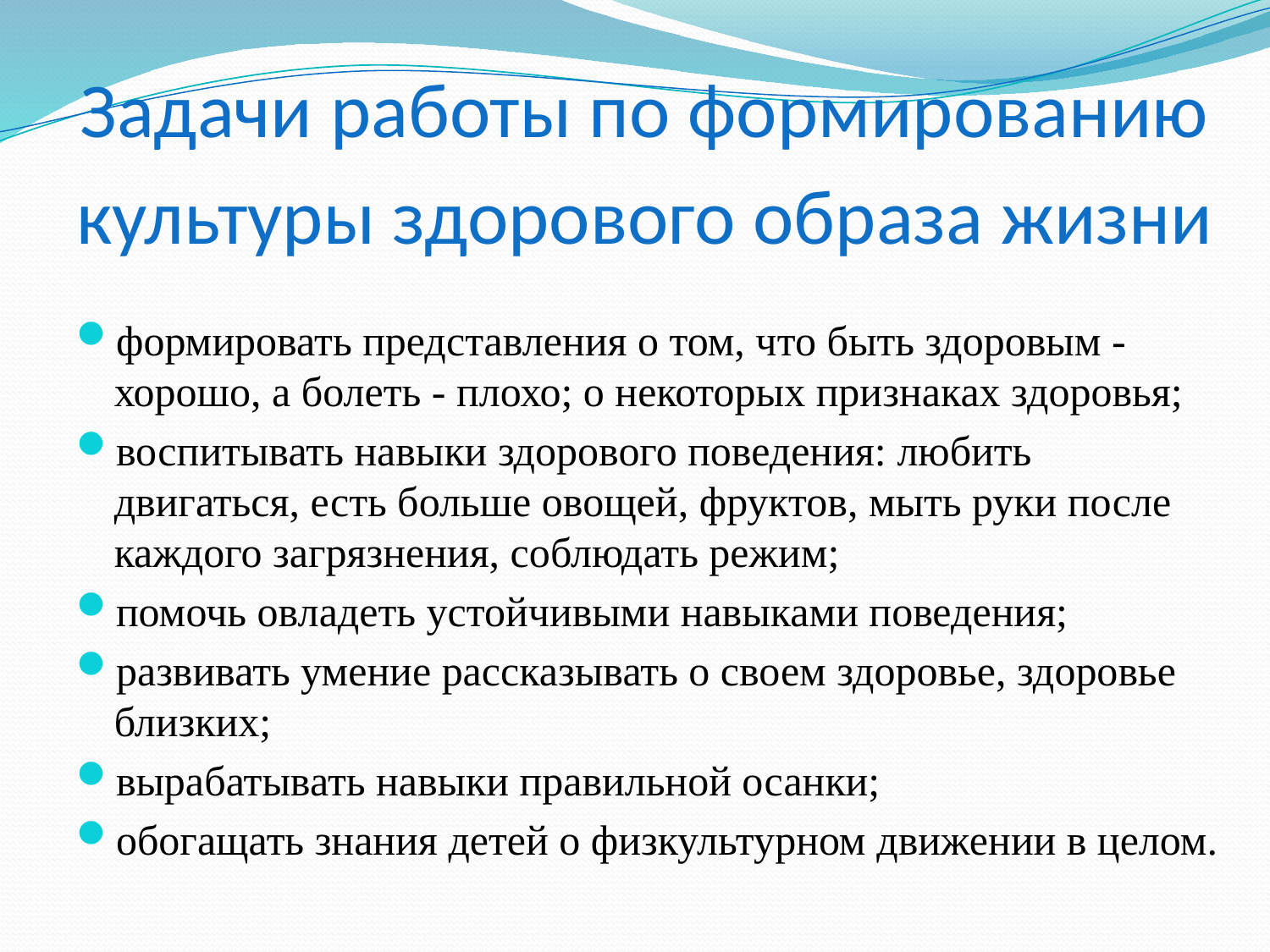

Задачи работы по формированию культуры здорового образа жизни

формировать представления о том, что быть здоровым - хорошо, а болеть - плохо; о некоторых признаках здоровья;
воспитывать навыки здорового поведения: любить двигаться, есть больше овощей, фруктов, мыть руки после каждого загрязнения, соблюдать режим;
помочь овладеть устойчивыми навыками поведения;
развивать умение рассказывать о своем здоровье, здоровье близких;
вырабатывать навыки правильной осанки;
обогащать знания детей о физкультурном движении в целом.